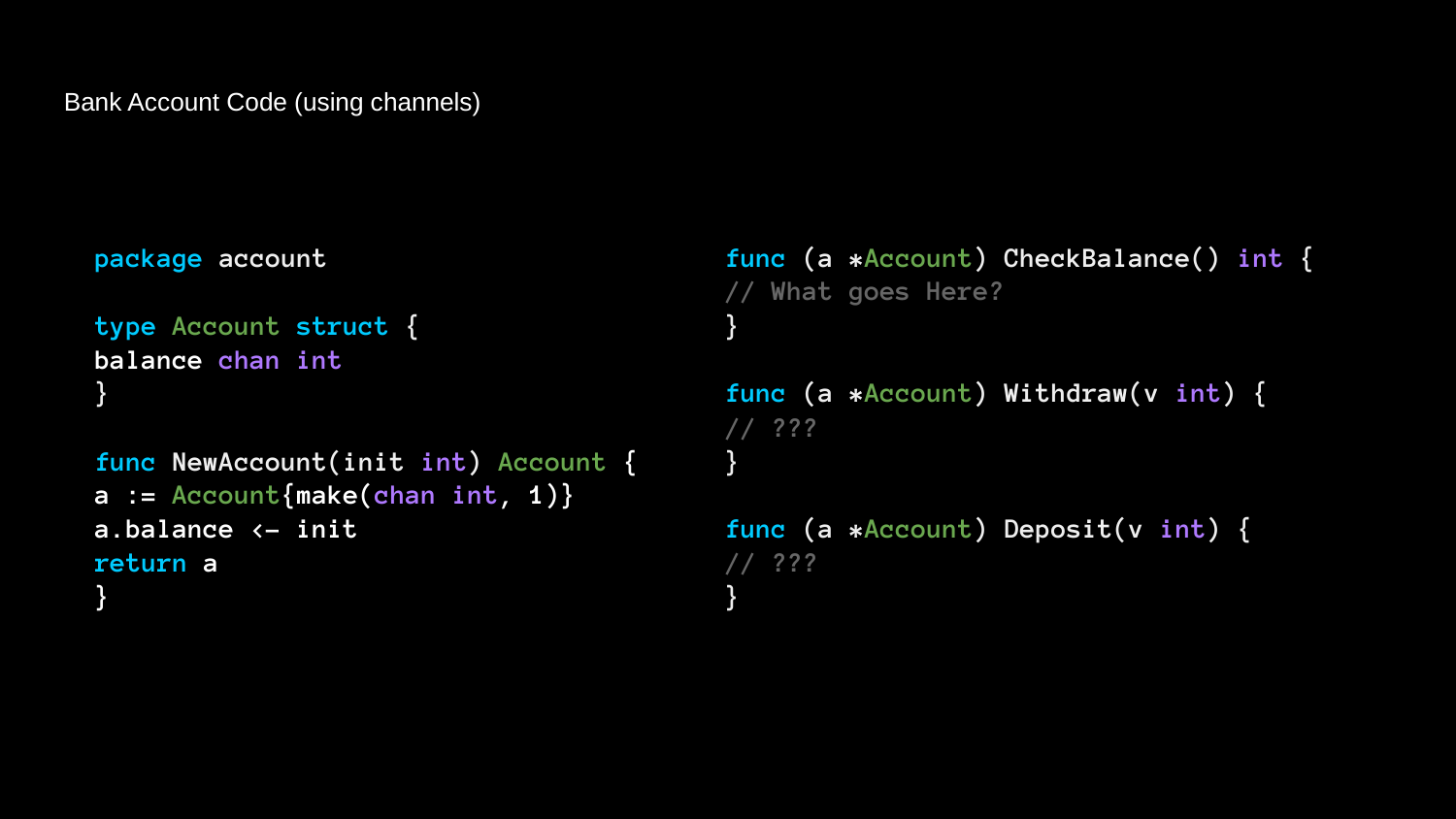

Bank Account Code (using channels)
package account

type Account struct {
balance chan int
}

func NewAccount(init int) Account {
a := Account{make(chan int, 1)}
a.balance <- init
return a
}

func (a *Account) CheckBalance() int {
// What goes Here?
}

func (a *Account) Withdraw(v int) {
// ???
}

func (a *Account) Deposit(v int) {
// ???
}